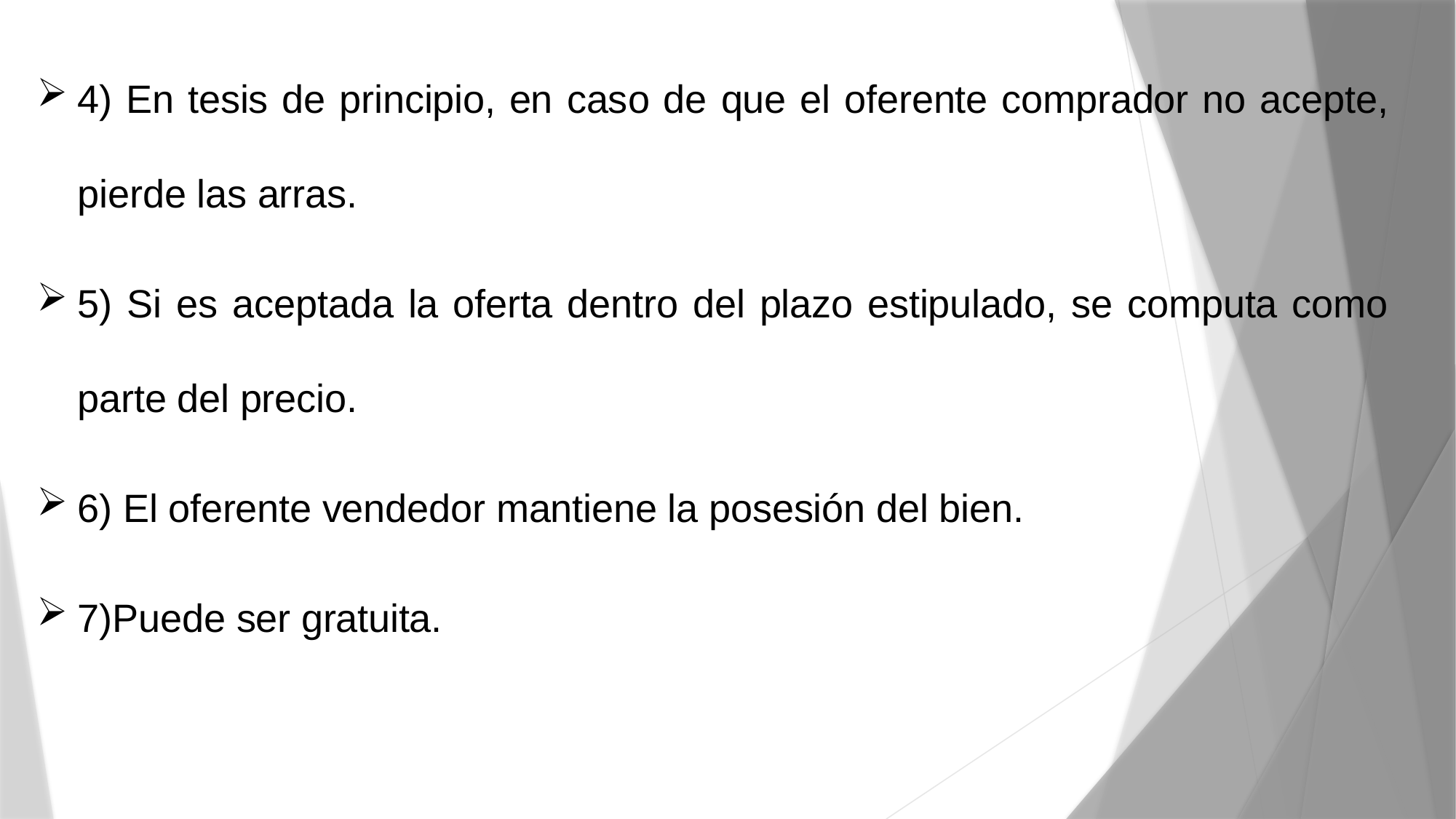

4) En tesis de principio, en caso de que el oferente comprador no acepte, pierde las arras.
5) Si es aceptada la oferta dentro del plazo estipulado, se computa como parte del precio.
6) El oferente vendedor mantiene la posesión del bien.
7)Puede ser gratuita.